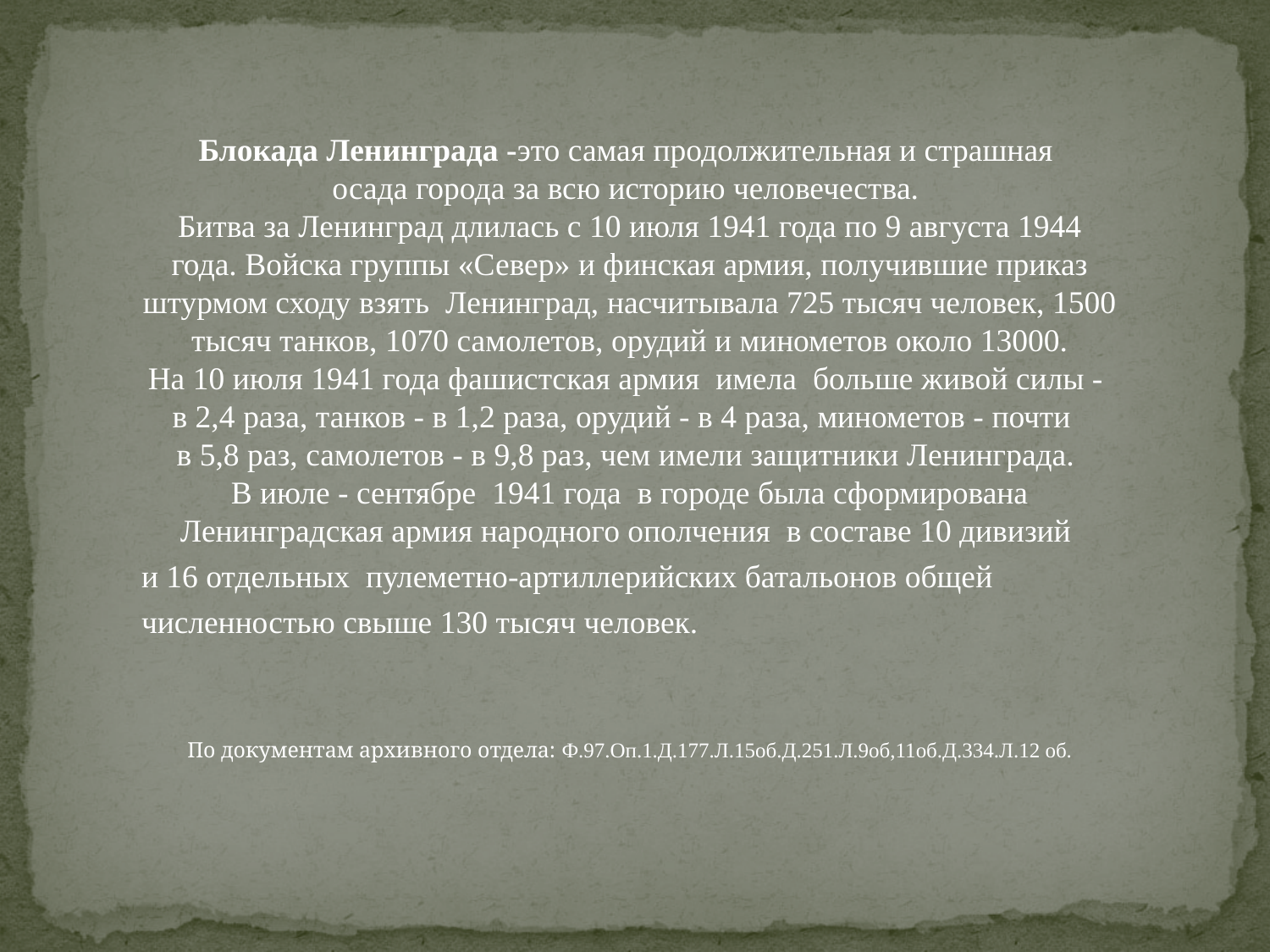

Блокада Ленинграда -это самая продолжительная и страшная
осада города за всю историю человечества.
Битва за Ленинград длилась с 10 июля 1941 года по 9 августа 1944 года. Войска группы «Север» и финская армия, получившие приказ штурмом сходу взять  Ленинград, насчитывала 725 тысяч человек, 1500 тысяч танков, 1070 самолетов, орудий и минометов около 13000.
На 10 июля 1941 года фашистская армия  имела  больше живой силы -  в 2,4 раза, танков - в 1,2 раза, орудий - в 4 раза, минометов - почти
в 5,8 раз, самолетов - в 9,8 раз, чем имели защитники Ленинграда.
В июле - сентябре  1941 года  в городе была сформирована Ленинградская армия народного ополчения  в составе 10 дивизий
и 16 отдельных  пулеметно-артиллерийских батальонов общей численностью свыше 130 тысяч человек.

По документам архивного отдела: Ф.97.Оп.1.Д.177.Л.15об.Д.251.Л.9об,11об.Д.334.Л.12 об.